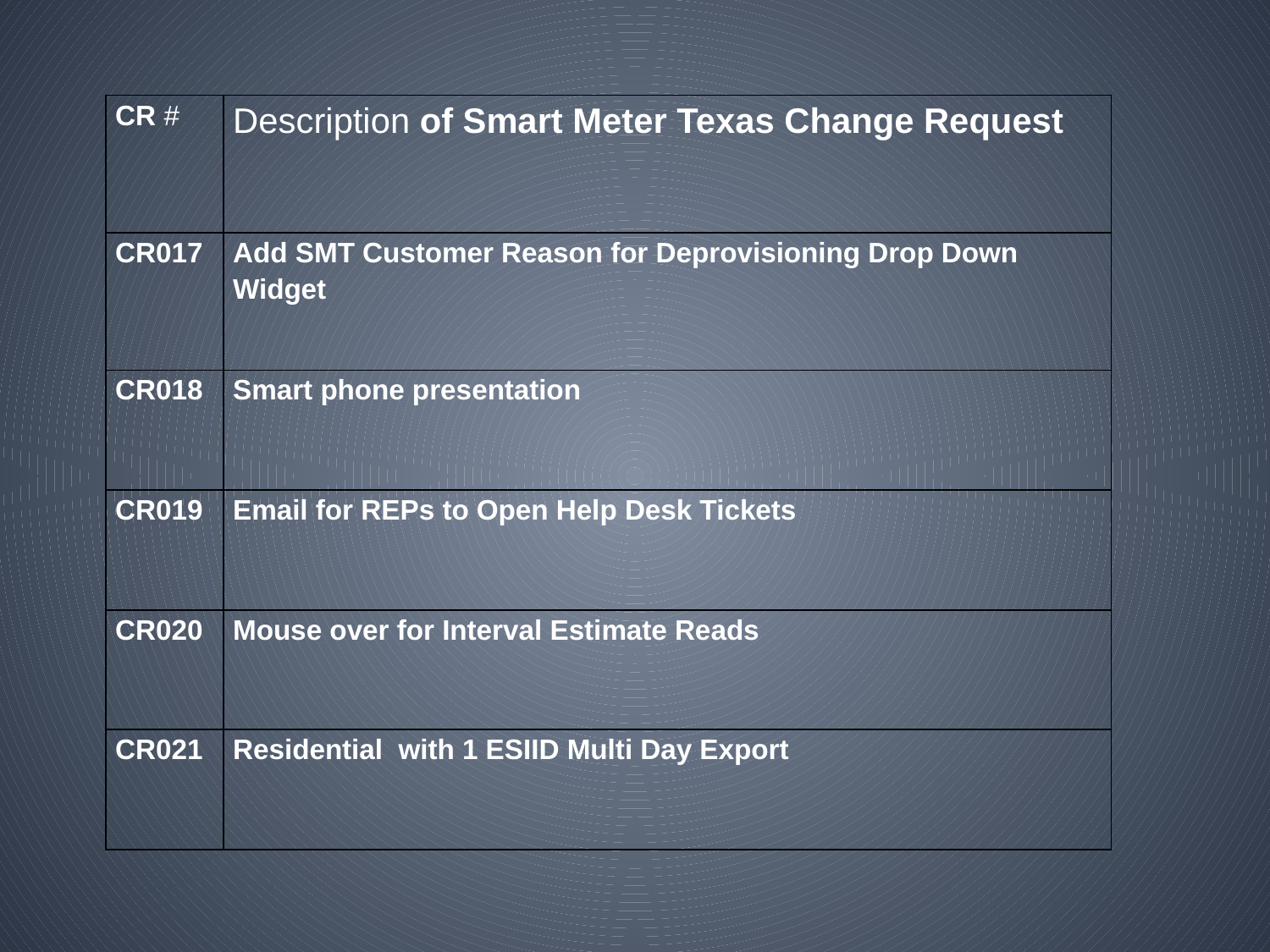

| CR # | Description of Smart Meter Texas Change Request |
| --- | --- |
| CR017 | Add SMT Customer Reason for Deprovisioning Drop Down Widget |
| CR018 | Smart phone presentation |
| CR019 | Email for REPs to Open Help Desk Tickets |
| CR020 | Mouse over for Interval Estimate Reads |
| CR021 | Residential with 1 ESIID Multi Day Export |